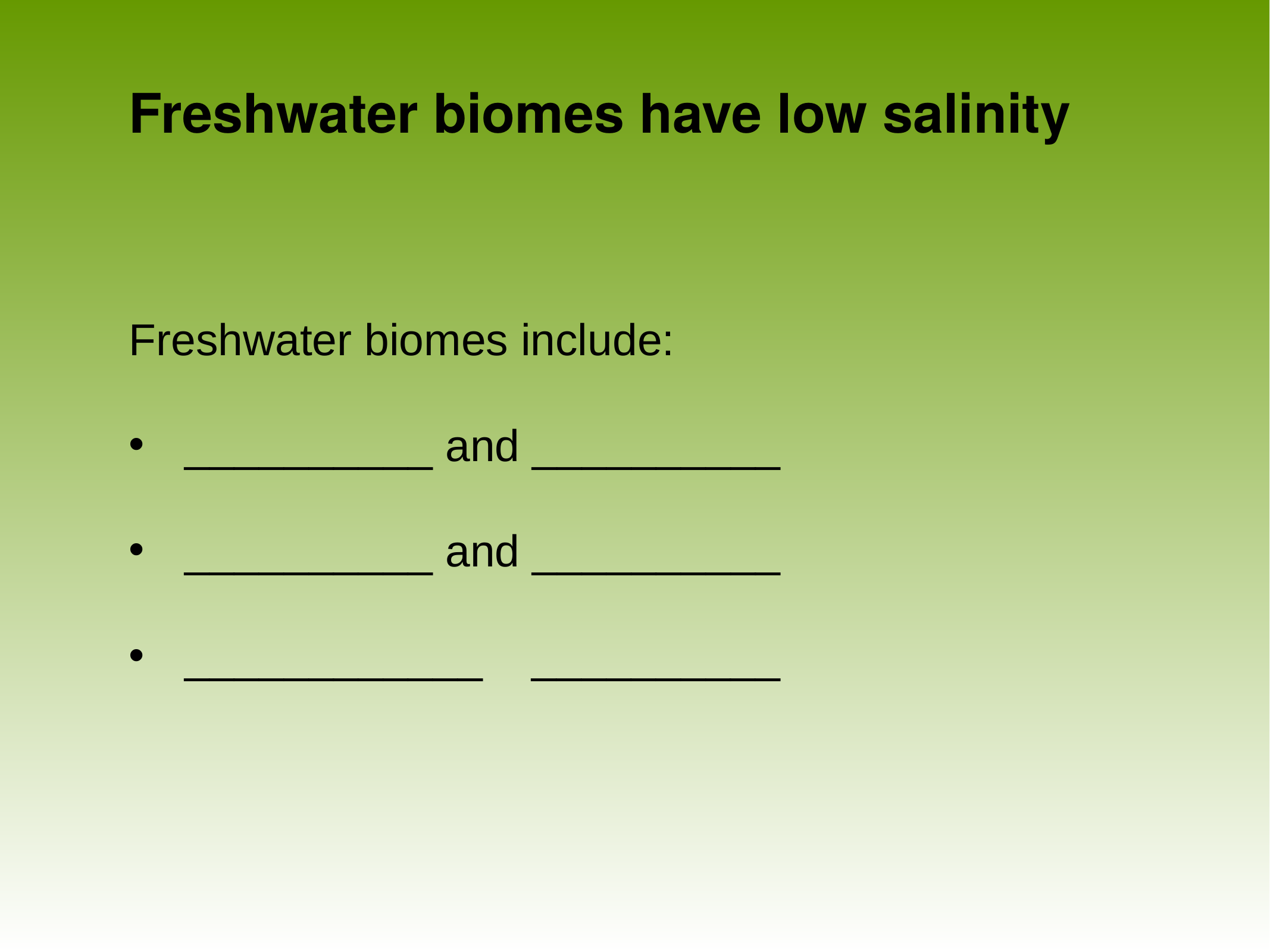

# Freshwater biomes have low salinity
Freshwater biomes include:
__________ and __________
__________ and __________
____________    __________